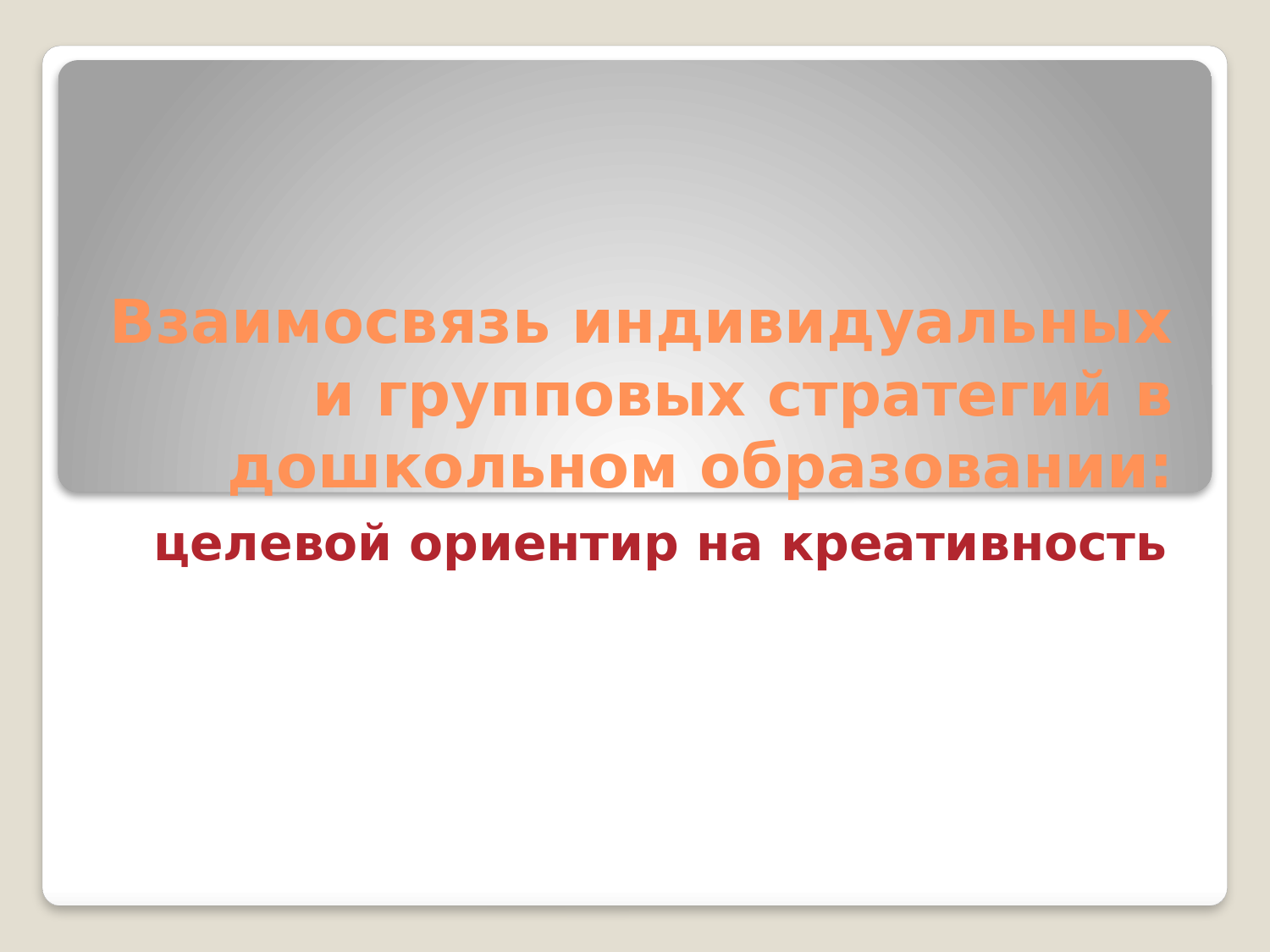

# Взаимосвязь индивидуальных и групповых стратегий в дошкольном образовании:
целевой ориентир на креативность